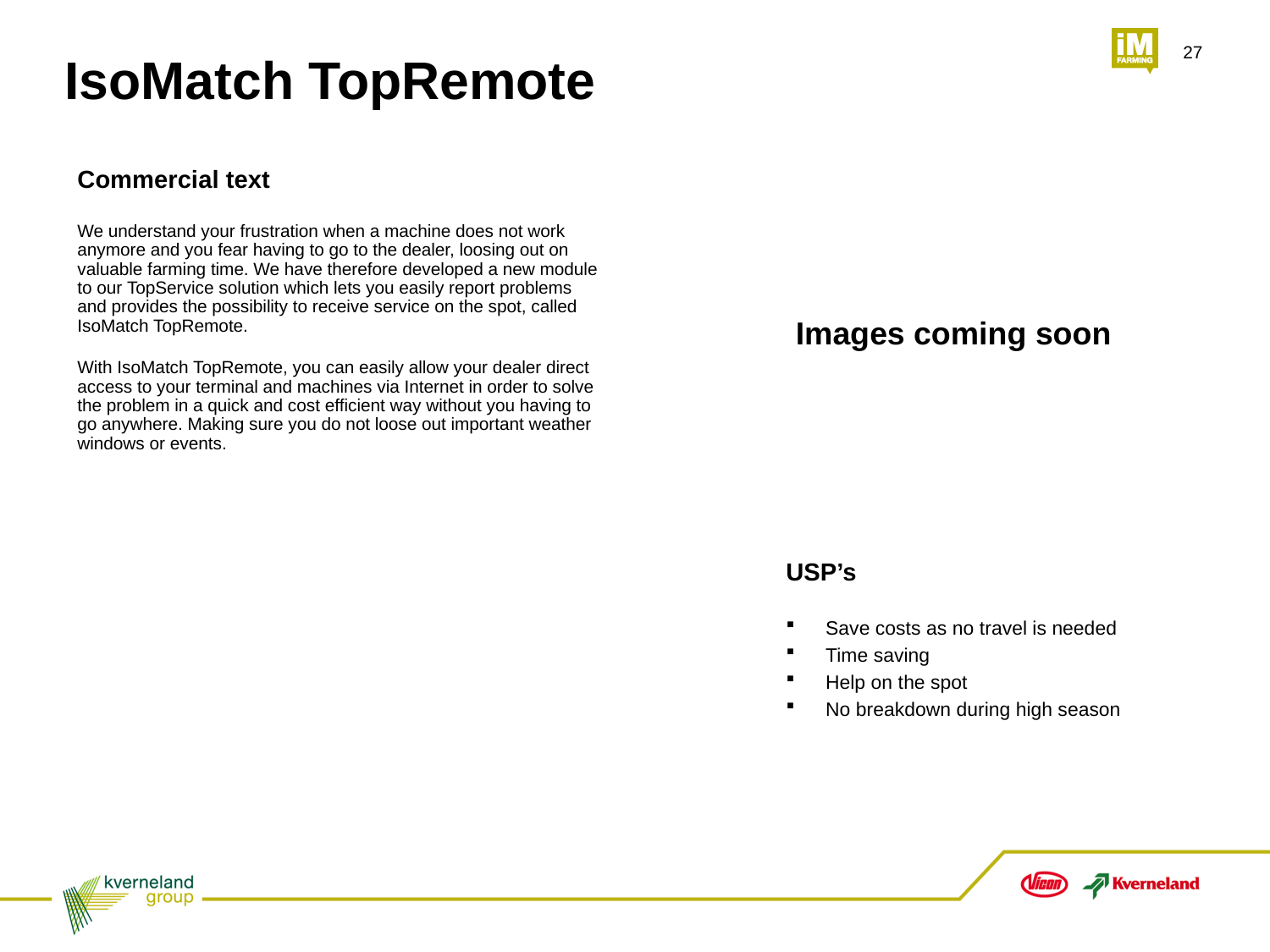

IsoMatch TopRemote
Commercial text

We understand your frustration when a machine does not work anymore and you fear having to go to the dealer, loosing out on valuable farming time. We have therefore developed a new module to our TopService solution which lets you easily report problems and provides the possibility to receive service on the spot, called IsoMatch TopRemote.
With IsoMatch TopRemote, you can easily allow your dealer direct access to your terminal and machines via Internet in order to solve the problem in a quick and cost efficient way without you having to go anywhere. Making sure you do not loose out important weather windows or events.

Images coming soon
USP’s

Save costs as no travel is needed
Time saving
Help on the spot
No breakdown during high season